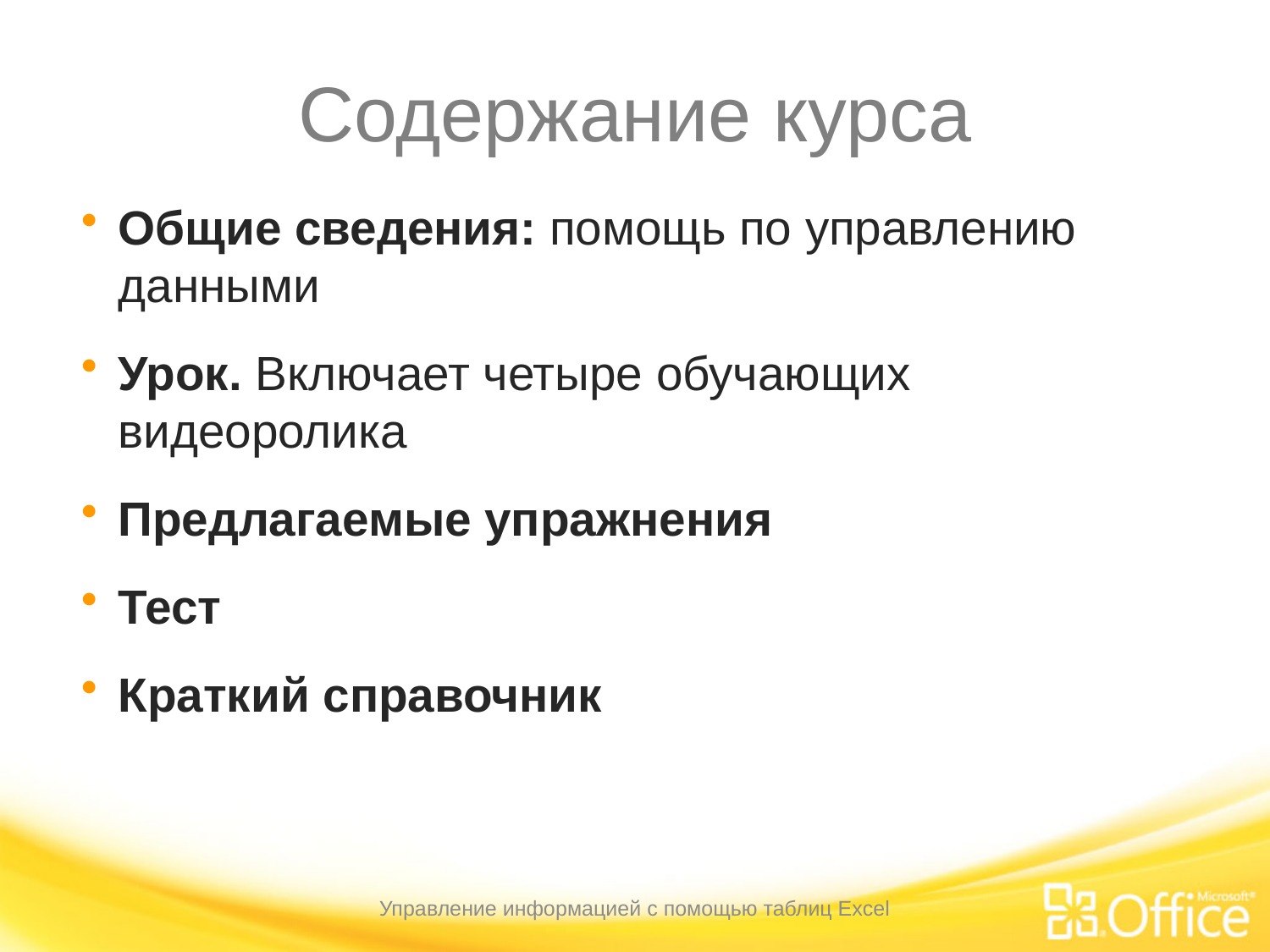

# Содержание курса
Общие сведения: помощь по управлению данными
Урок. Включает четыре обучающих видеоролика
Предлагаемые упражнения
Тест
Краткий справочник

Управление информацией с помощью таблиц Excel